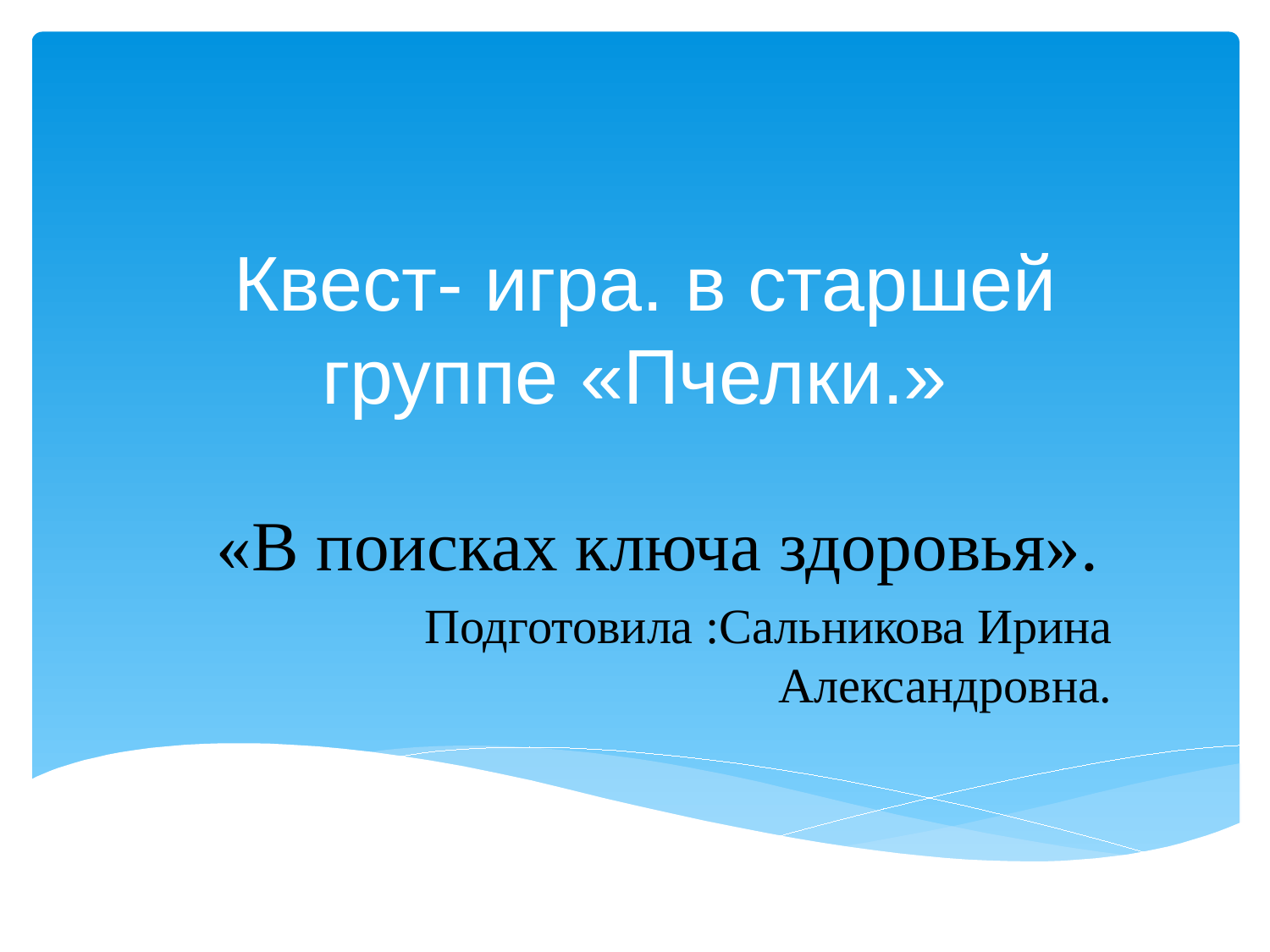

# Квест- игра. в старшей группе «Пчелки.»
«В поисках ключа здоровья».
Подготовила :Сальникова Ирина Александровна.